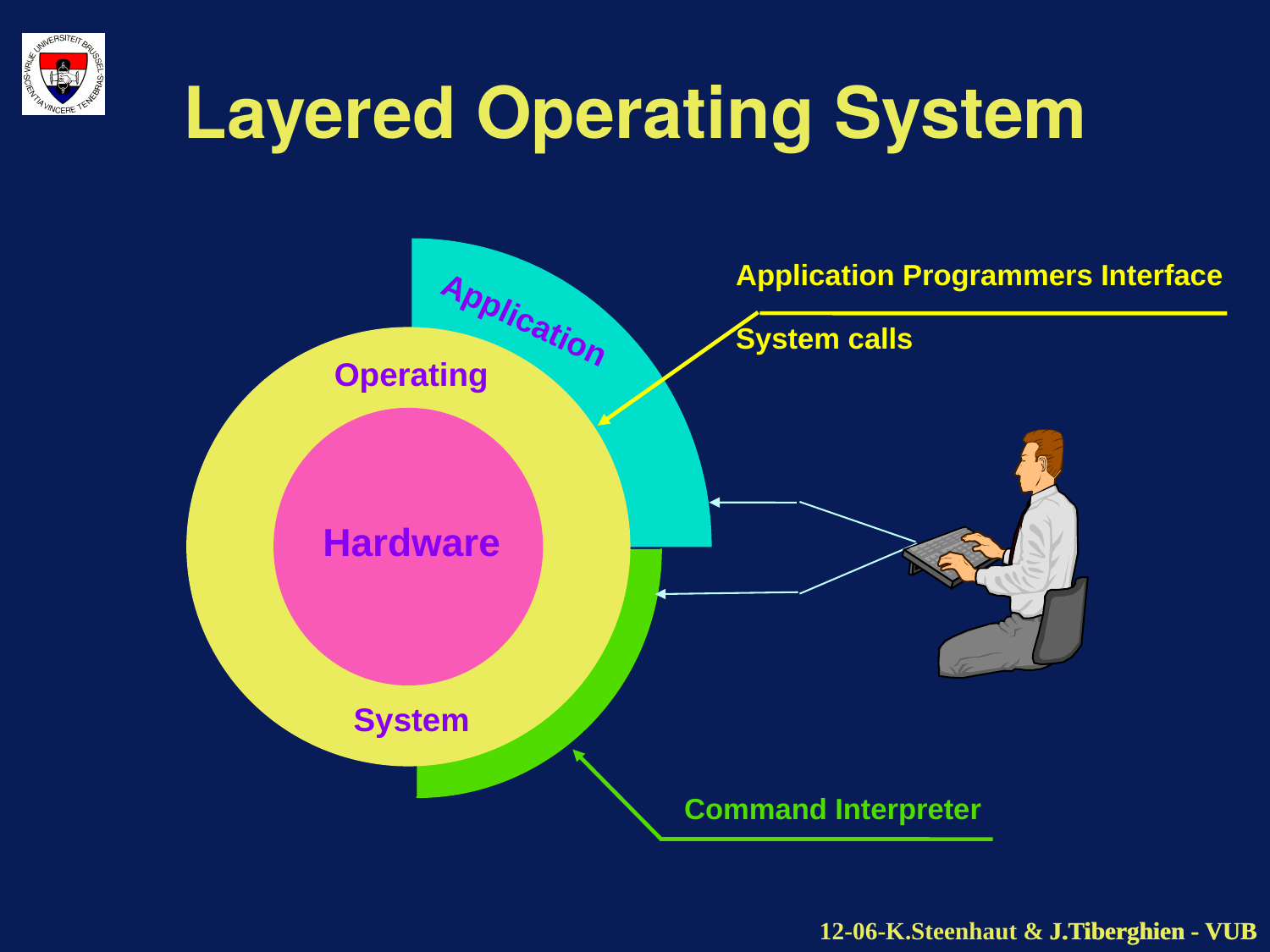

# Layered Operating System

Application Programmers Interface

System calls
Application

Operating

Hardware

System

Command Interpreter